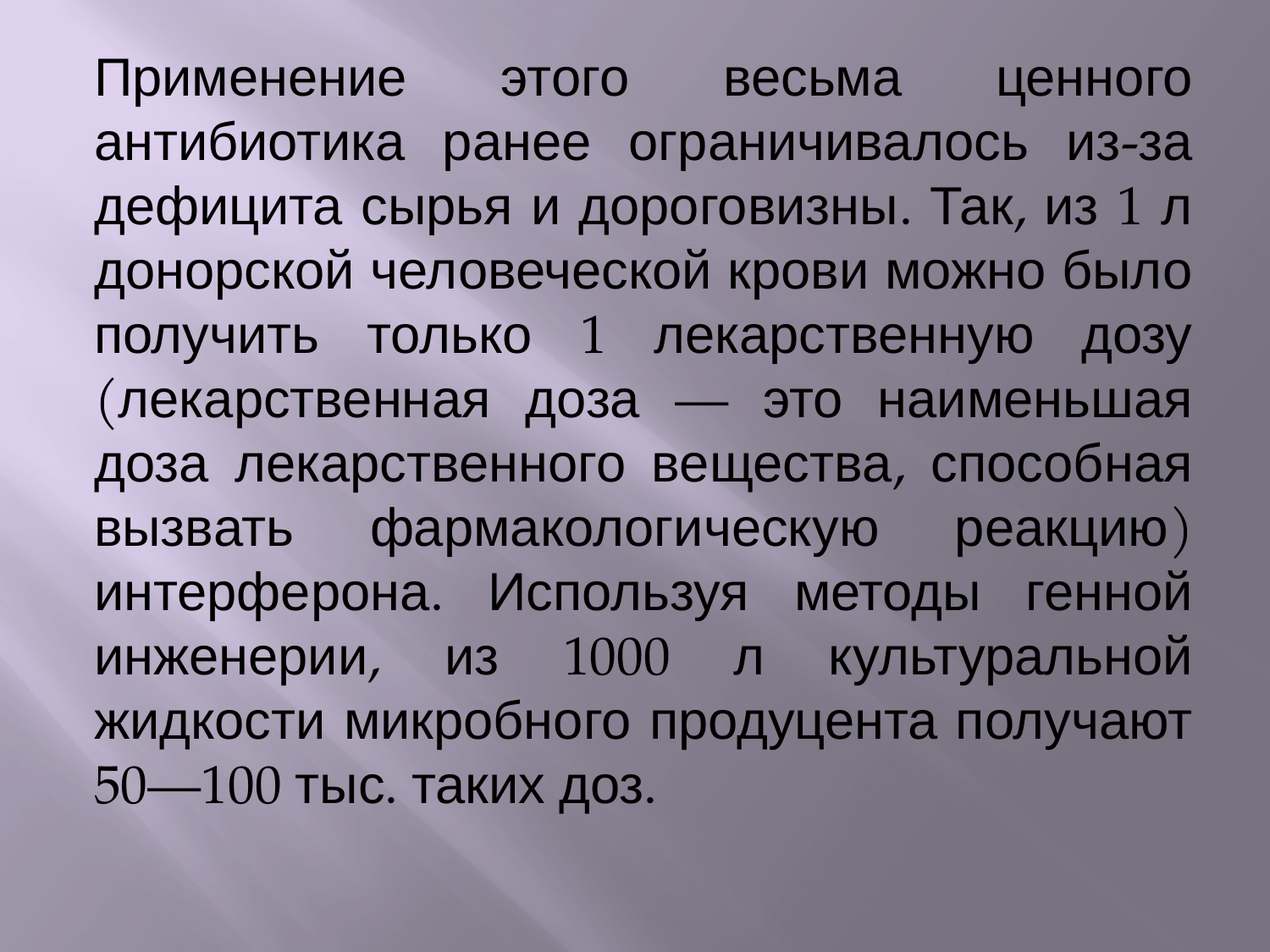

Применение этого весьма ценного антибиотика ра­нее ограничивалось из-за дефицита сырья и дорого­визны. Так, из 1 л донорской человеческой крови можно было получить только 1 лекарственную дозу (лекарственная доза — это наименьшая доза лекарст­венного вещества, способная вызвать фармакологиче­скую реакцию) интерферона. Используя методы ген­ной инженерии, из 1000 л культуральной жидкости микробного продуцента получают 50—100 тыс. таких доз.

#